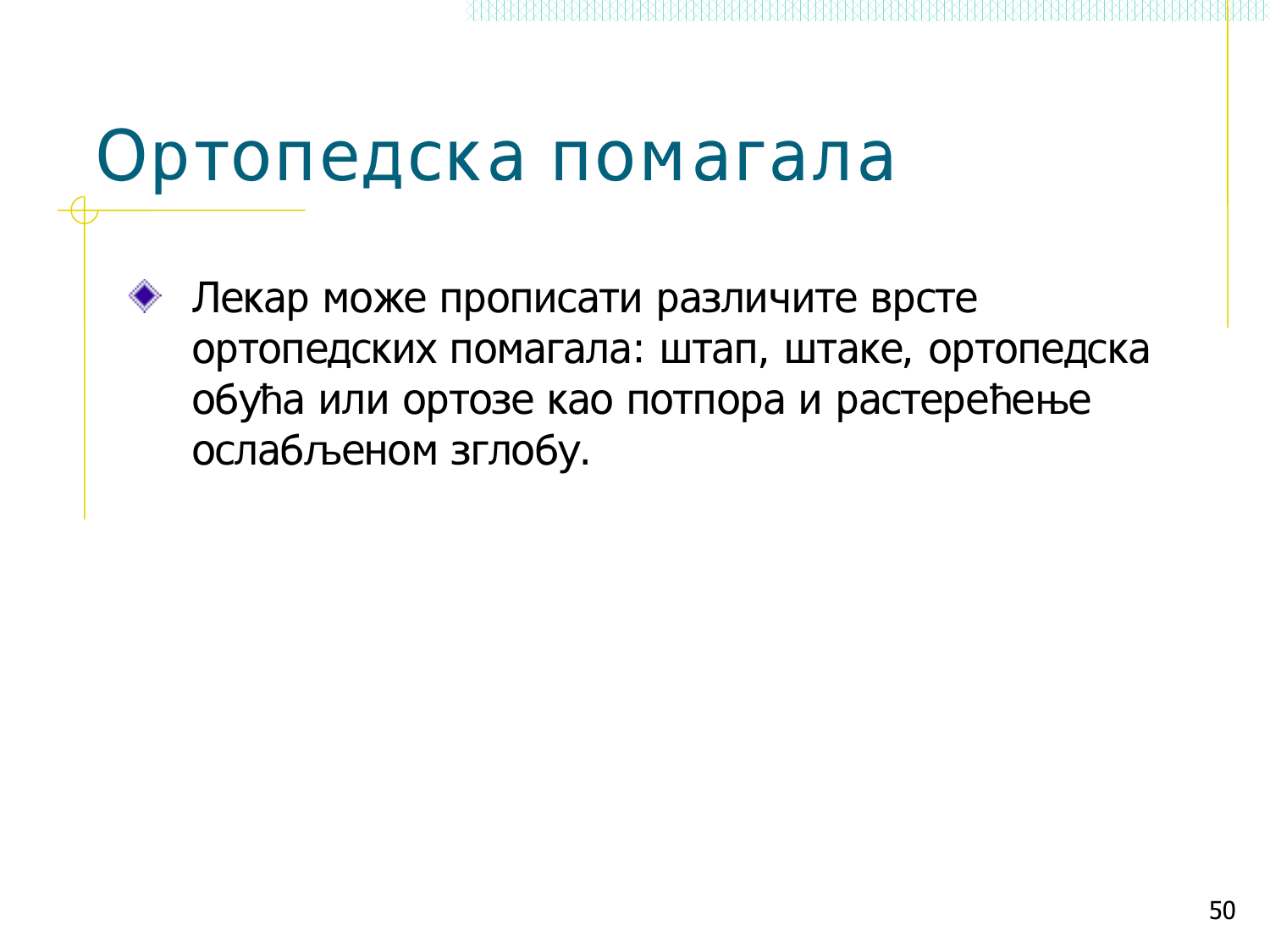

# Ортопедска помагала
Лекар може прописати различите врсте ортопедских помагала: штап, штаке, ортопедска обућа или ортозе као потпора и растерећење ослабљеном зглобу.
50